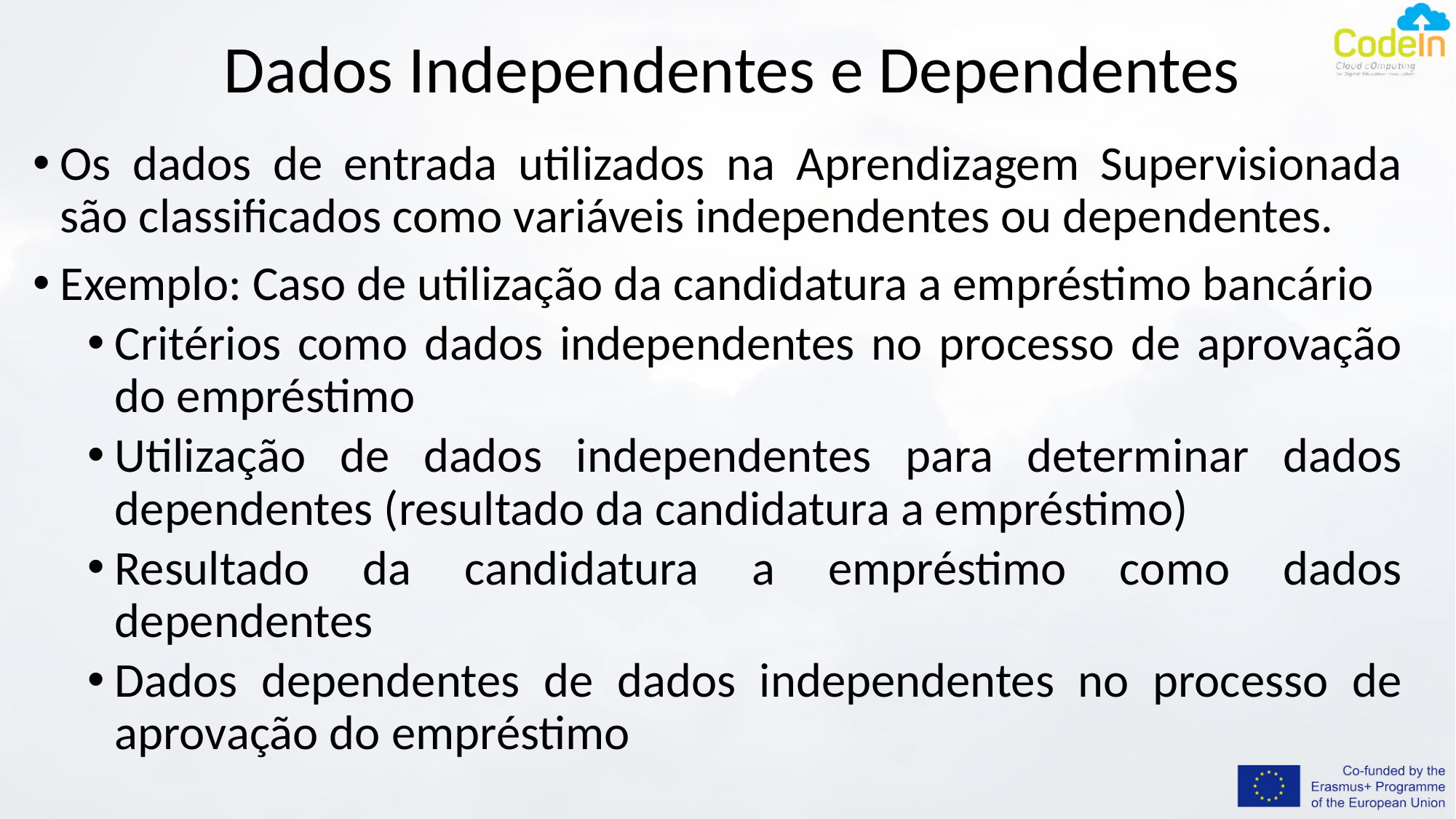

# Dados Independentes e Dependentes
Os dados de entrada utilizados na Aprendizagem Supervisionada são classificados como variáveis independentes ou dependentes.
Exemplo: Caso de utilização da candidatura a empréstimo bancário
Critérios como dados independentes no processo de aprovação do empréstimo
Utilização de dados independentes para determinar dados dependentes (resultado da candidatura a empréstimo)
Resultado da candidatura a empréstimo como dados dependentes
Dados dependentes de dados independentes no processo de aprovação do empréstimo